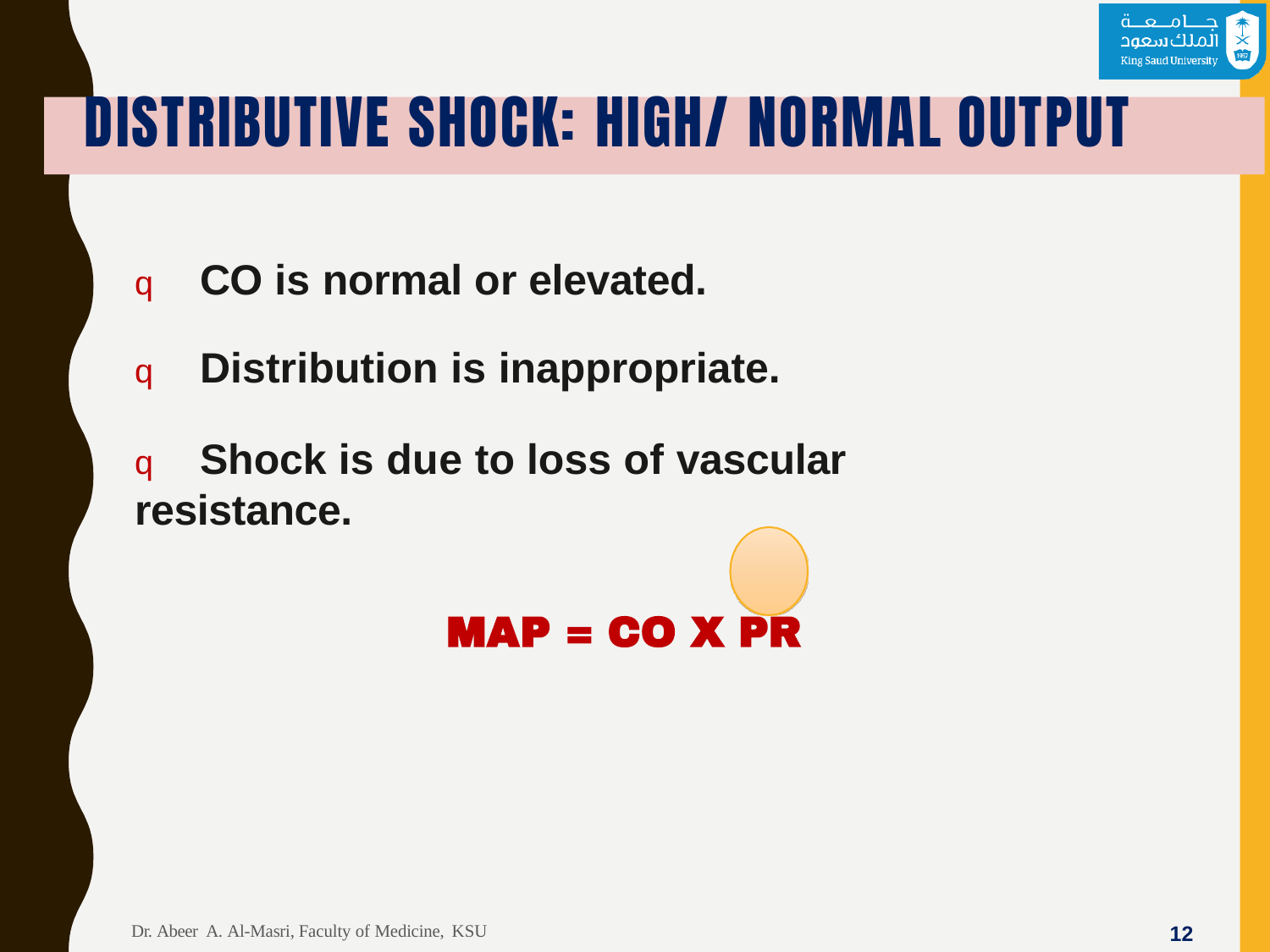

# DISTRIBUTIVE SHOCK: HIGH/ NORMAL OUTPUT

q	CO is normal or elevated.
q	Distribution is inappropriate.

q	Shock is due to loss of vascular resistance.

MAP = CO X PR

Dr. Abeer  A. Al-Masri, Faculty of Medicine, KSU
12